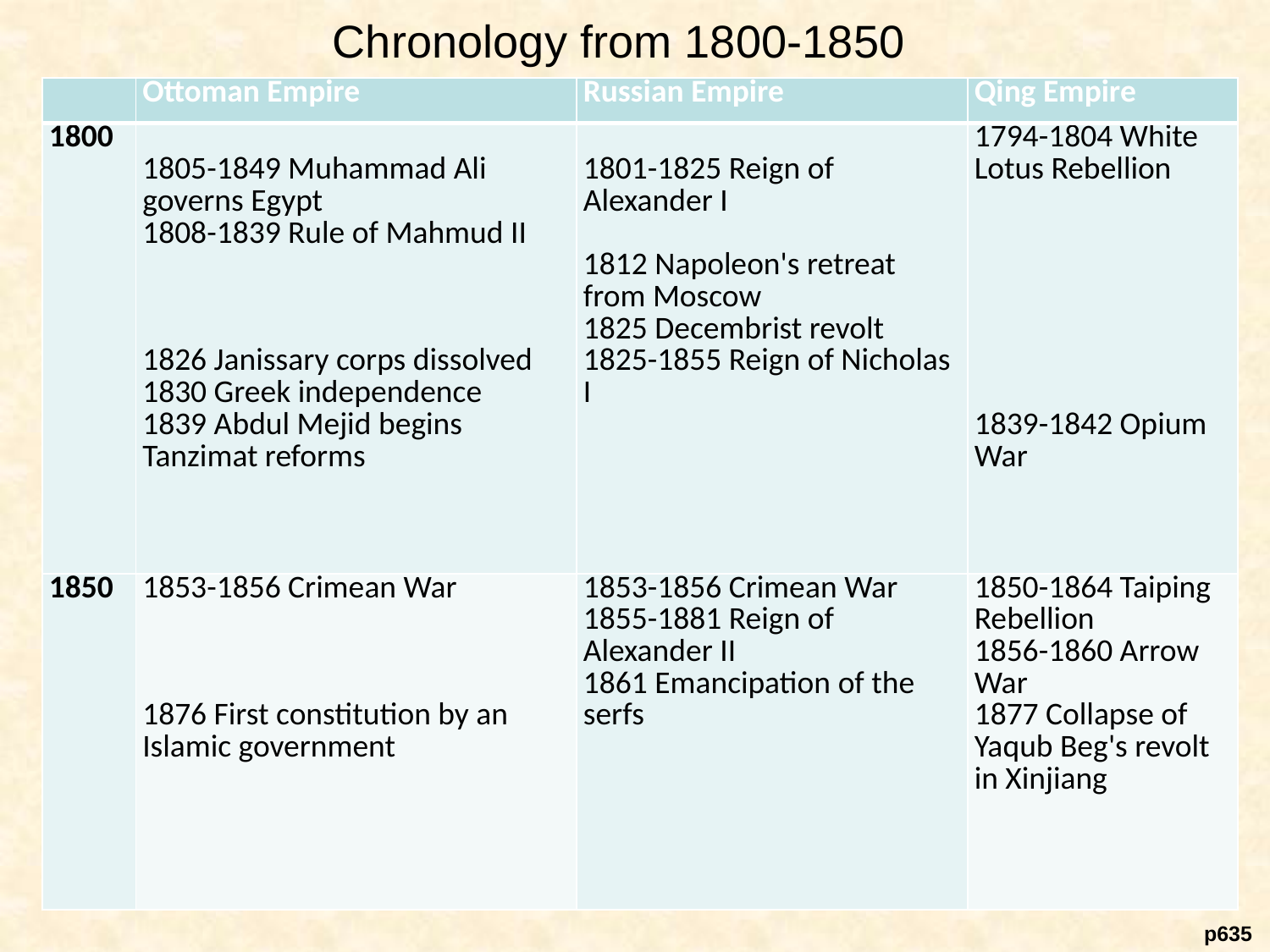

# Chronology from 1800-1850
| Empty cell | Ottoman Empire | Russian Empire | Qing Empire |
| --- | --- | --- | --- |
| 1800 | 1805-1849 Muhammad Ali governs Egypt 1808-1839 Rule of Mahmud II 1826 Janissary corps dissolved 1830 Greek independence 1839 Abdul Mejid begins Tanzimat reforms | 1801-1825 Reign of Alexander I 1812 Napoleon's retreat from Moscow 1825 Decembrist revolt 1825-1855 Reign of Nicholas I | 1794-1804 White Lotus Rebellion 1839-1842 Opium War |
| 1850 | 1853-1856 Crimean War 1876 First constitution by an Islamic government | 1853-1856 Crimean War 1855-1881 Reign of Alexander II 1861 Emancipation of the serfs | 1850-1864 Taiping Rebellion 1856-1860 Arrow War 1877 Collapse of Yaqub Beg's revolt in Xinjiang |
 p635